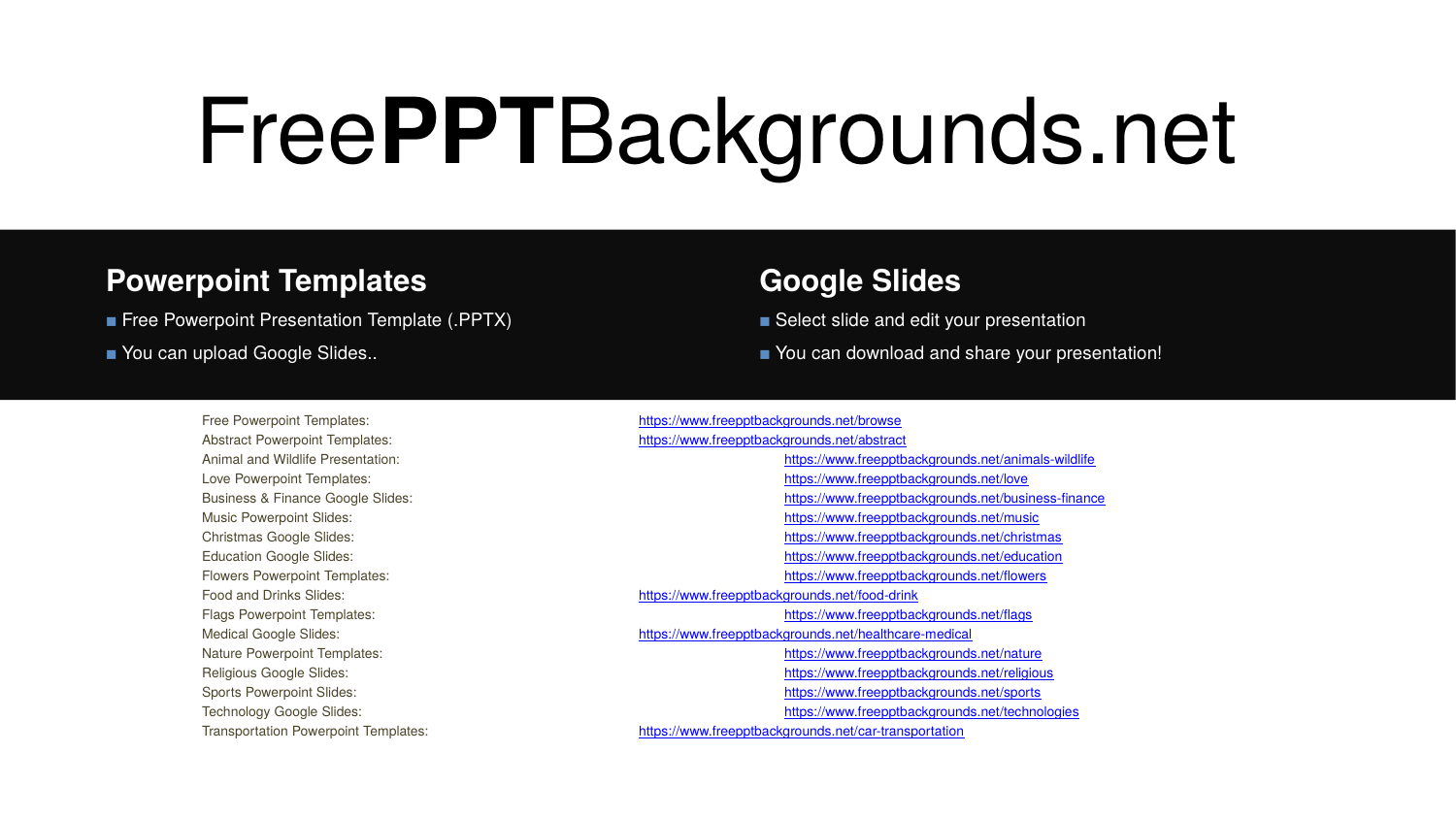

FreePPTBackgrounds.net

Google Slides
 Select slide and edit your presentation
 You can download and share your presentation!
Powerpoint Templates
 Free Powerpoint Presentation Template (.PPTX)
 You can upload Google Slides..
Free Powerpoint Templates:                  		https://www.freepptbackgrounds.net/browse
Abstract Powerpoint Templates:             		https://www.freepptbackgrounds.net/abstract
Animal and Wildlife Presentation:			https://www.freepptbackgrounds.net/animals-wildlife
Love Powerpoint Templates:			https://www.freepptbackgrounds.net/love
Business & Finance Google Slides:			https://www.freepptbackgrounds.net/business-finance
Music Powerpoint Slides:			https://www.freepptbackgrounds.net/music
Christmas Google Slides:			https://www.freepptbackgrounds.net/christmas
Education Google Slides:			https://www.freepptbackgrounds.net/education
Flowers Powerpoint Templates:			https://www.freepptbackgrounds.net/flowers
Food and Drinks Slides:			https://www.freepptbackgrounds.net/food-drink
Flags Powerpoint Templates:			https://www.freepptbackgrounds.net/flags
Medical Google Slides:			https://www.freepptbackgrounds.net/healthcare-medical
Nature Powerpoint Templates:			https://www.freepptbackgrounds.net/nature
Religious Google Slides:			https://www.freepptbackgrounds.net/religious
Sports Powerpoint Slides:			https://www.freepptbackgrounds.net/sports
Technology Google Slides:			https://www.freepptbackgrounds.net/technologies
Transportation Powerpoint Templates:		https://www.freepptbackgrounds.net/car-transportation